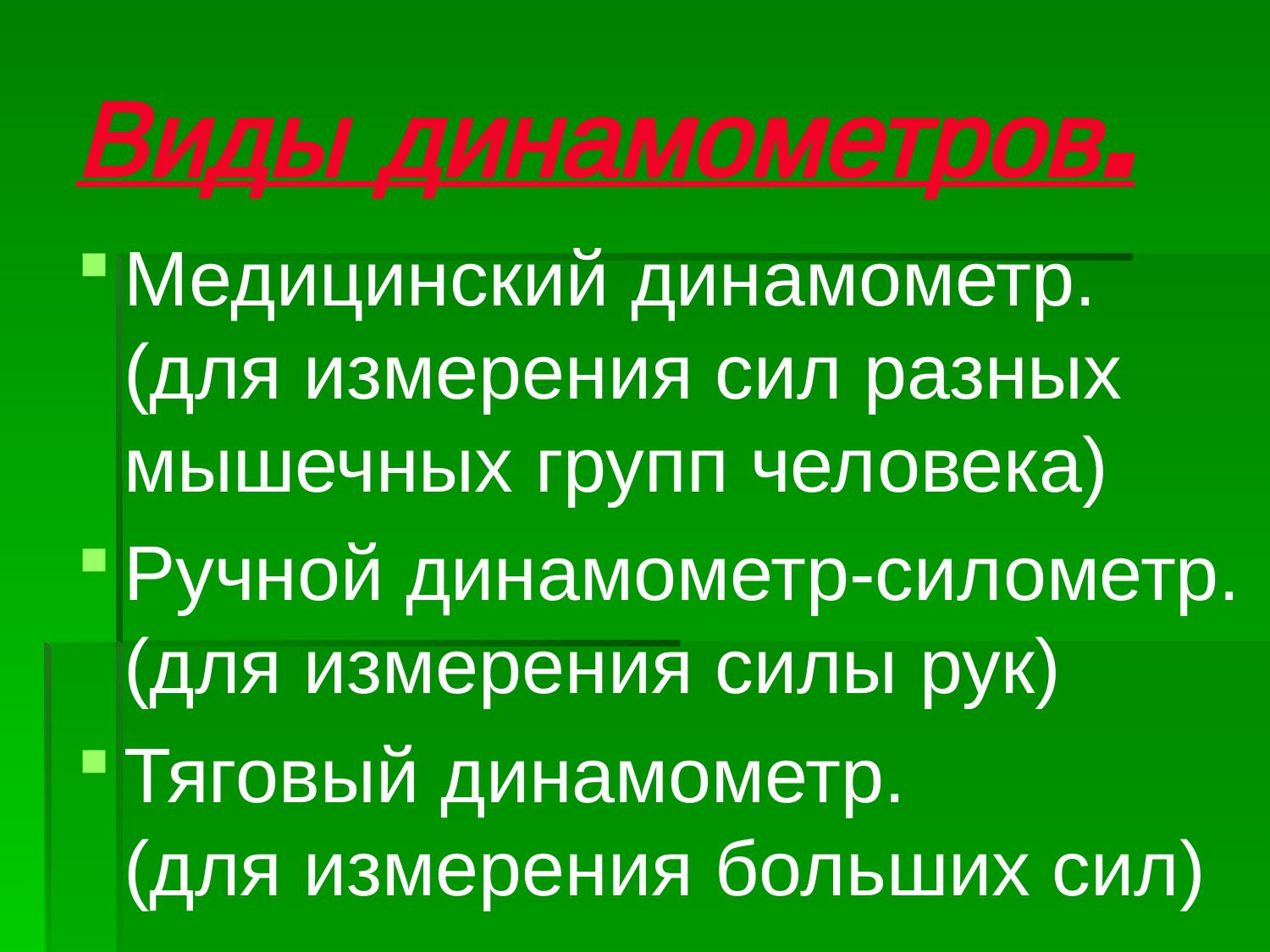

# Виды динамометров.
Медицинский динамометр.
(для измерения сил разных
мышечных групп человека)
Ручной динамометр-силометр. (для измерения силы рук)
Тяговый динамометр.                (для измерения больших сил)